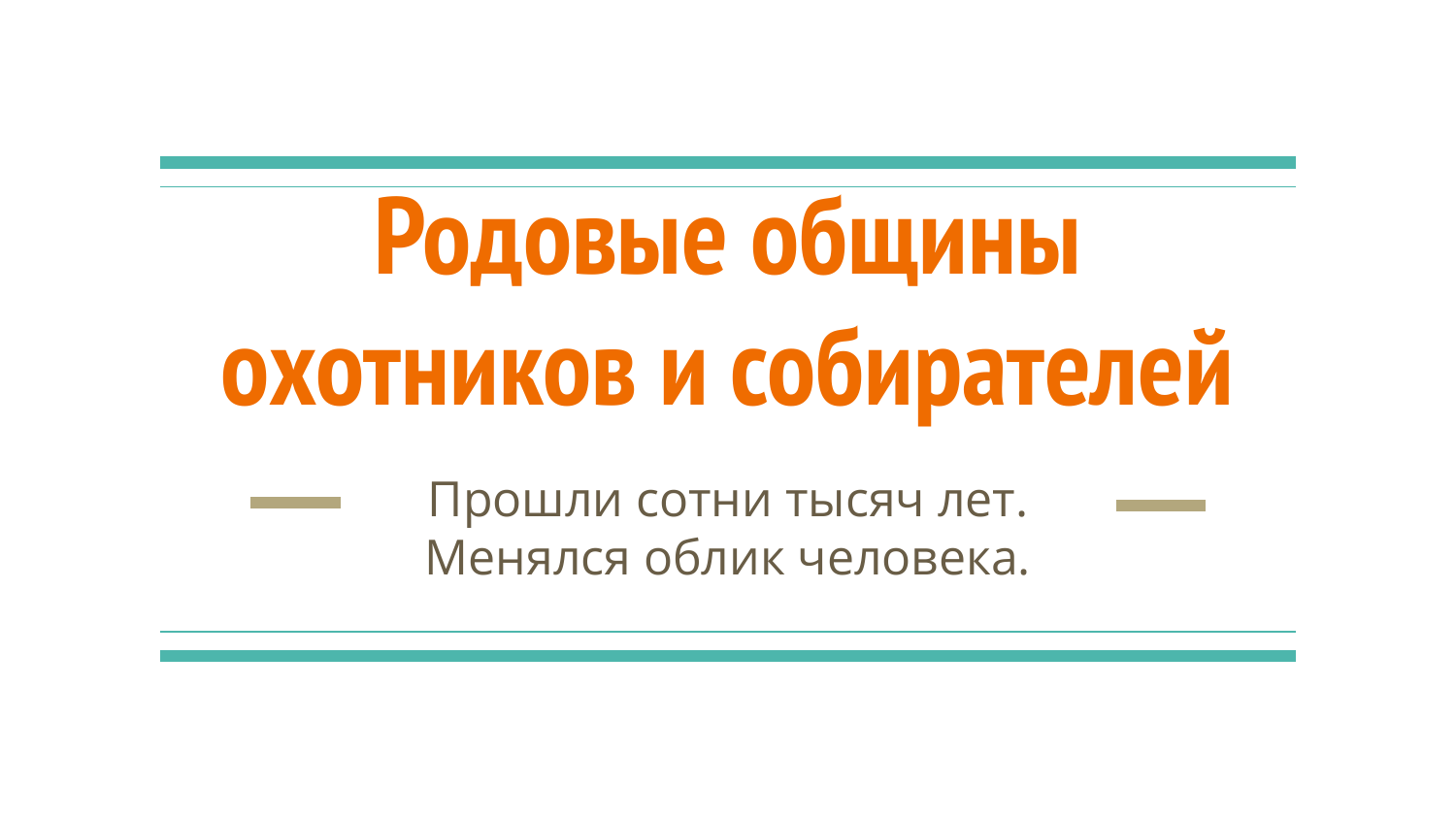

# Родовые общины охотников и собирателей
Прошли сотни тысяч лет. Менялся облик человека.